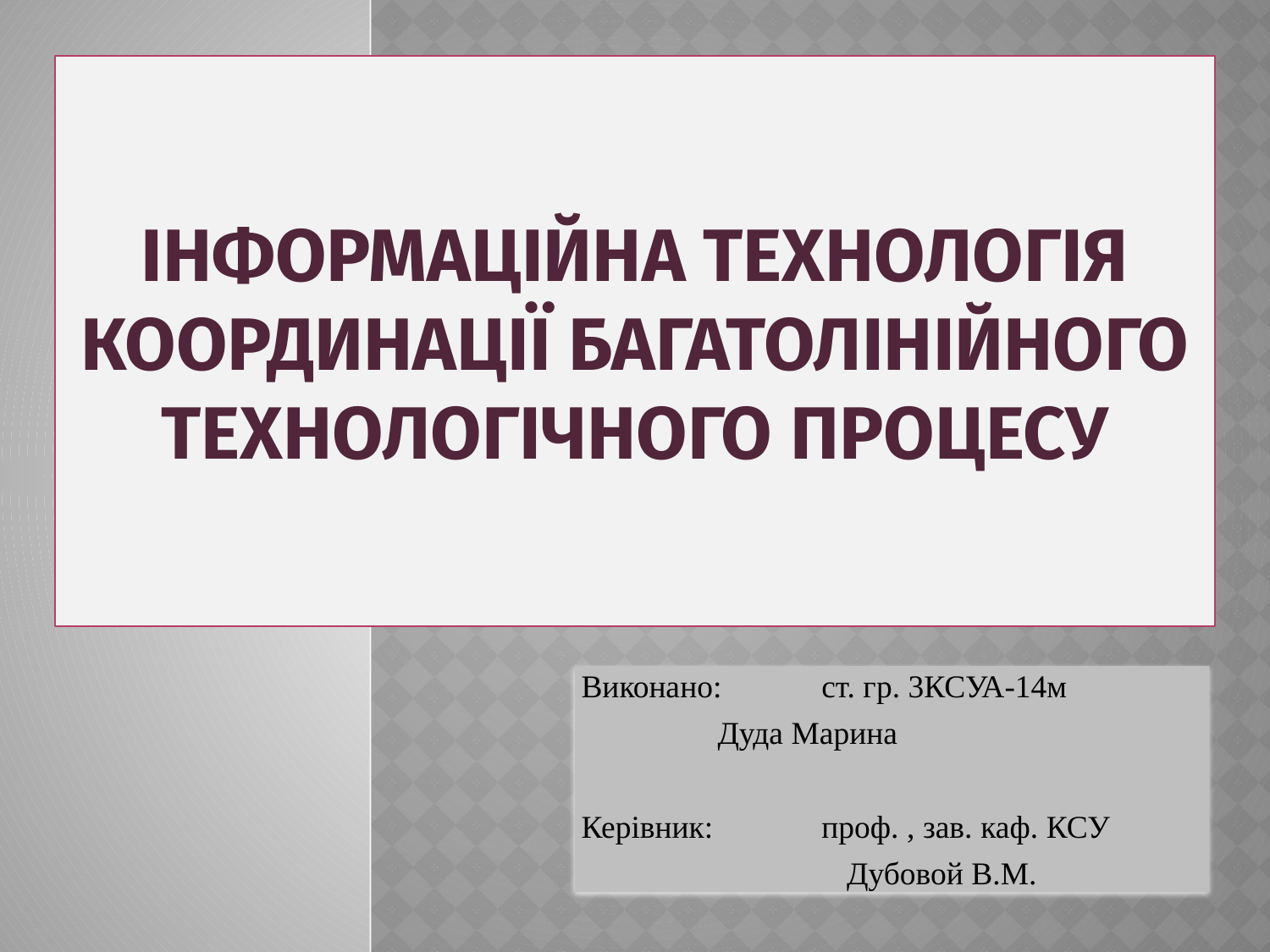

# Інформаційна технологія координації багатолінійного технологічного процесу
Виконано: 	    ст. гр. 3КСУА-14м
		    Дуда Марина

Керівник: 	    проф. , зав. каф. КСУ
                                 Дубовой В.М.